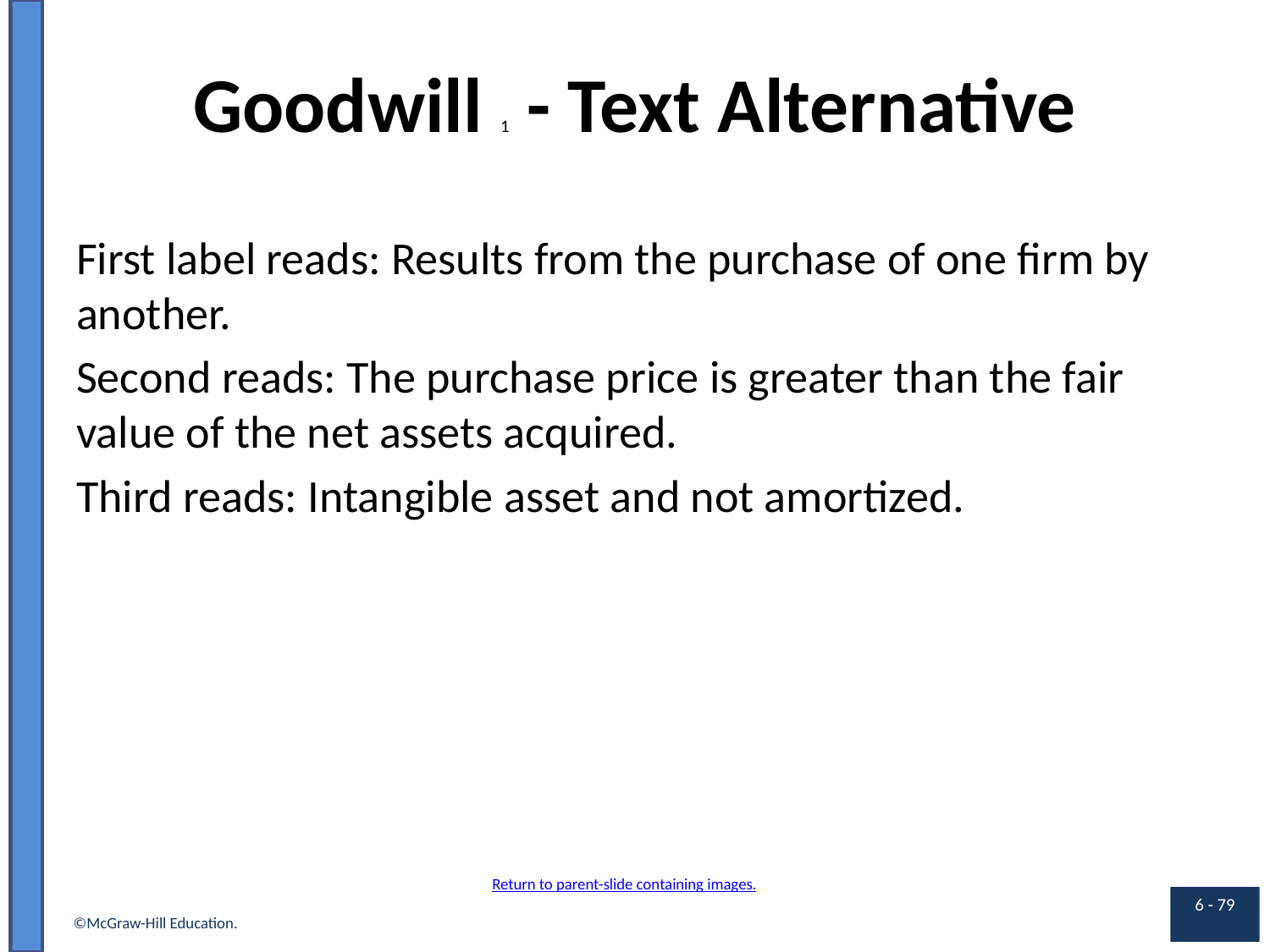

# Goodwill 1 - Text Alternative
First label reads: Results from the purchase of one firm by another.
Second reads: The purchase price is greater than the fair value of the net assets acquired.
Third reads: Intangible asset and not amortized.
Return to parent-slide containing images.